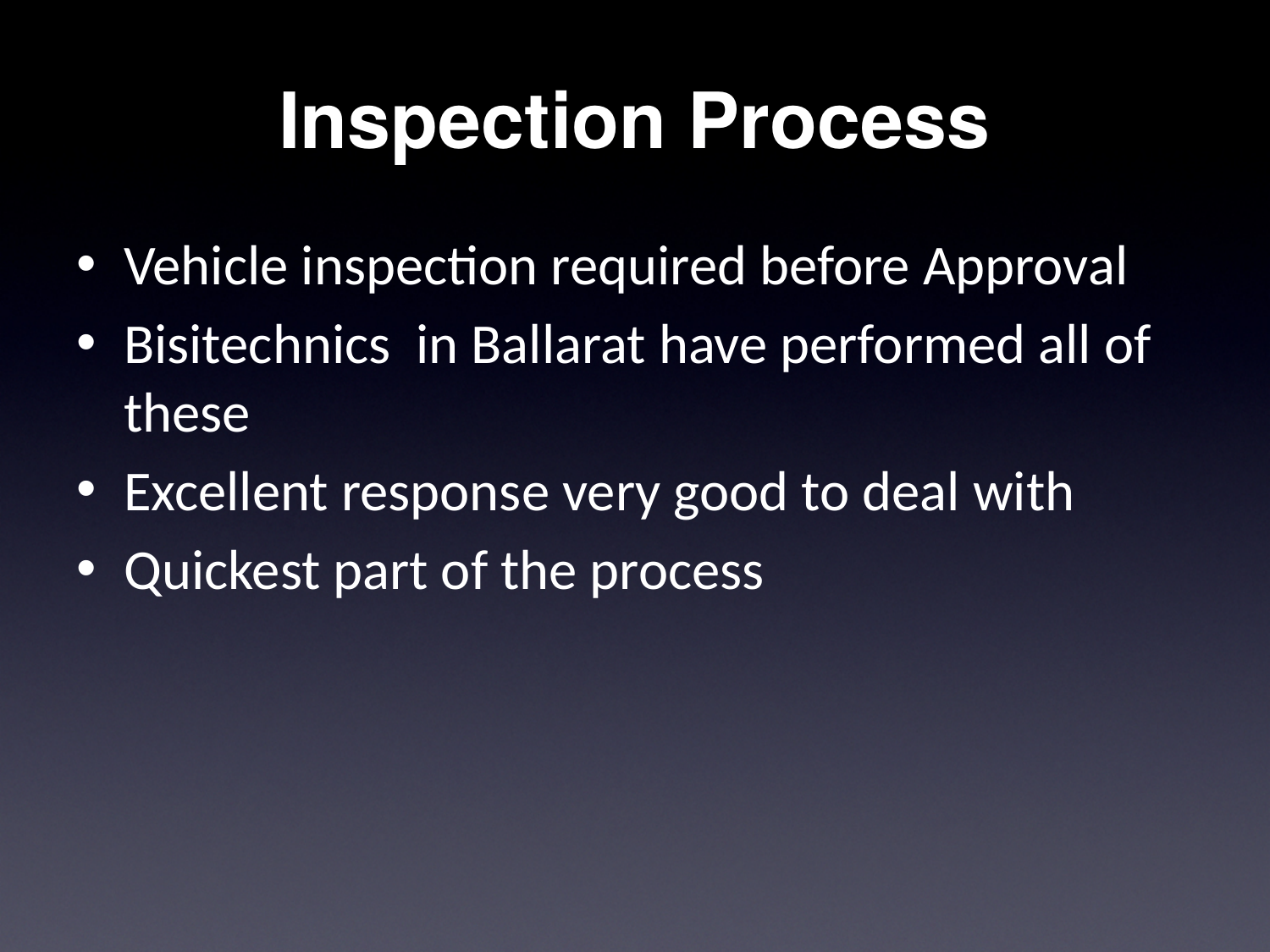

# Inspection Process
Vehicle inspection required before Approval
Bisitechnics  in Ballarat have performed all of these
Excellent response very good to deal with
Quickest part of the process